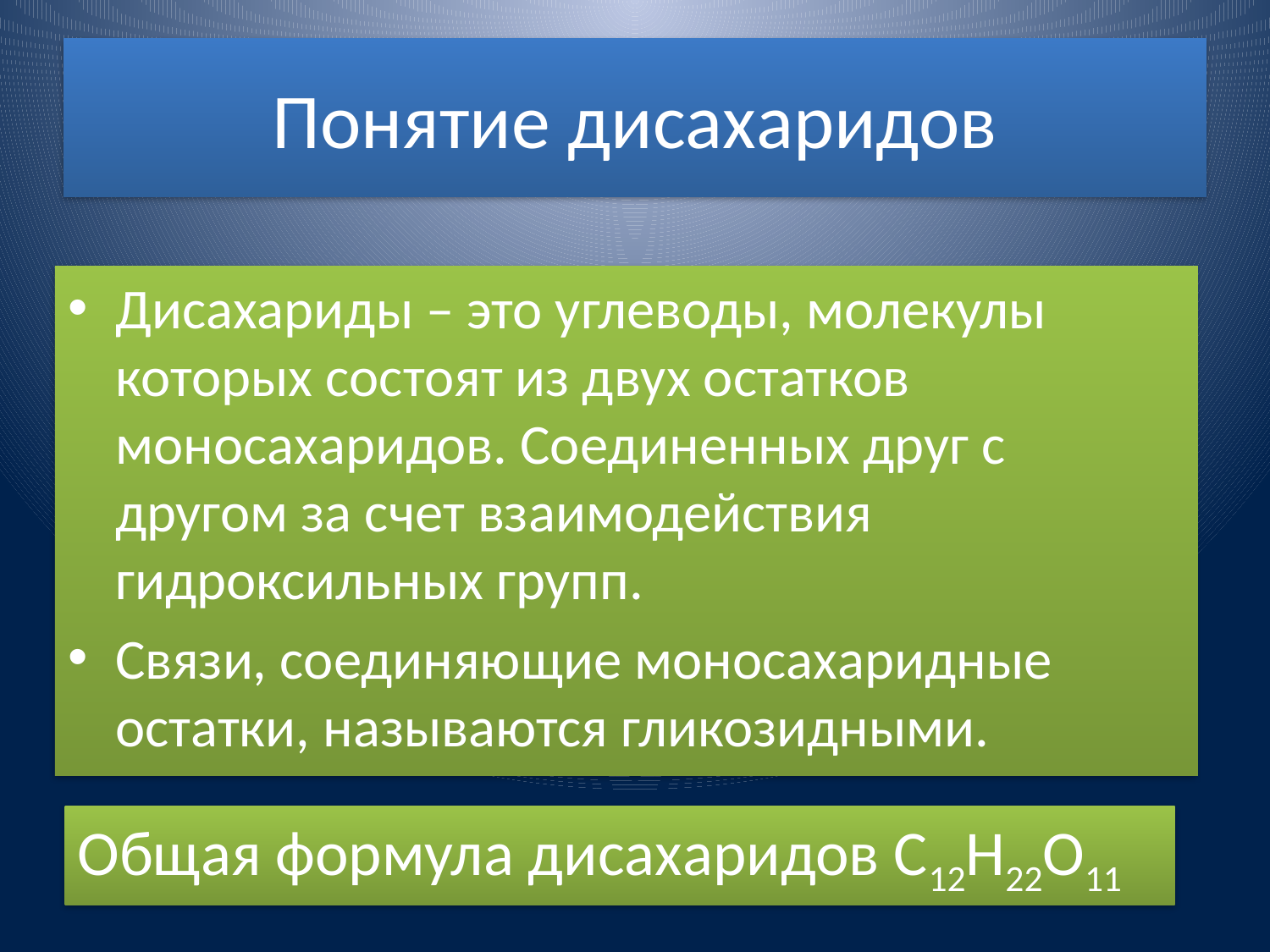

# Понятие дисахаридов
Дисахариды – это углеводы, молекулы которых состоят из двух остатков моносахаридов. Соединенных друг с другом за счет взаимодействия гидроксильных групп.
Связи, соединяющие моносахаридные остатки, называются гликозидными.

Общая формула дисахаридов C12H22O11